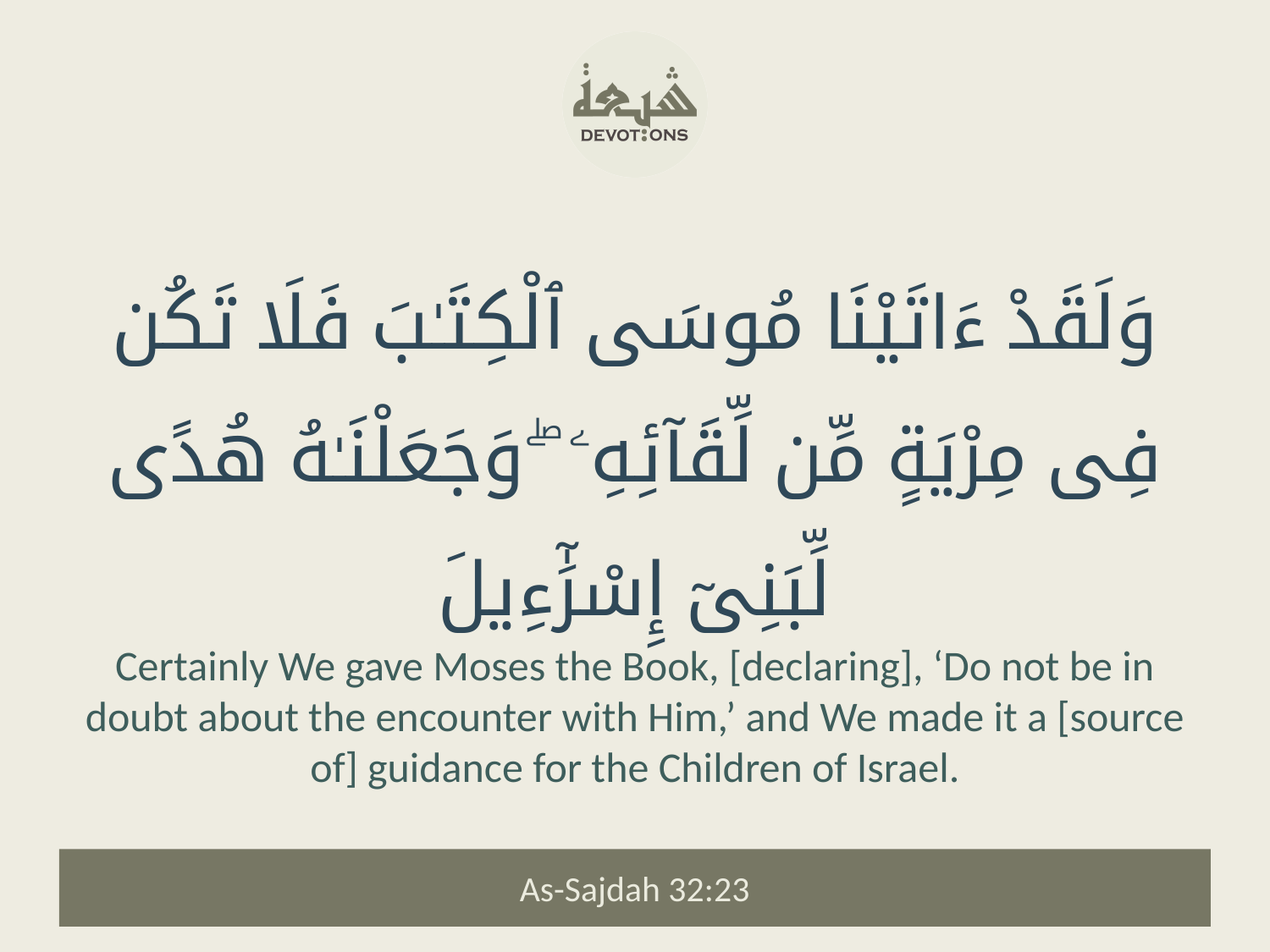

وَلَقَدْ ءَاتَيْنَا مُوسَى ٱلْكِتَـٰبَ فَلَا تَكُن فِى مِرْيَةٍ مِّن لِّقَآئِهِۦ ۖ وَجَعَلْنَـٰهُ هُدًى لِّبَنِىٓ إِسْرَٰٓءِيلَ
Certainly We gave Moses the Book, [declaring], ‘Do not be in doubt about the encounter with Him,’ and We made it a [source of] guidance for the Children of Israel.
As-Sajdah 32:23